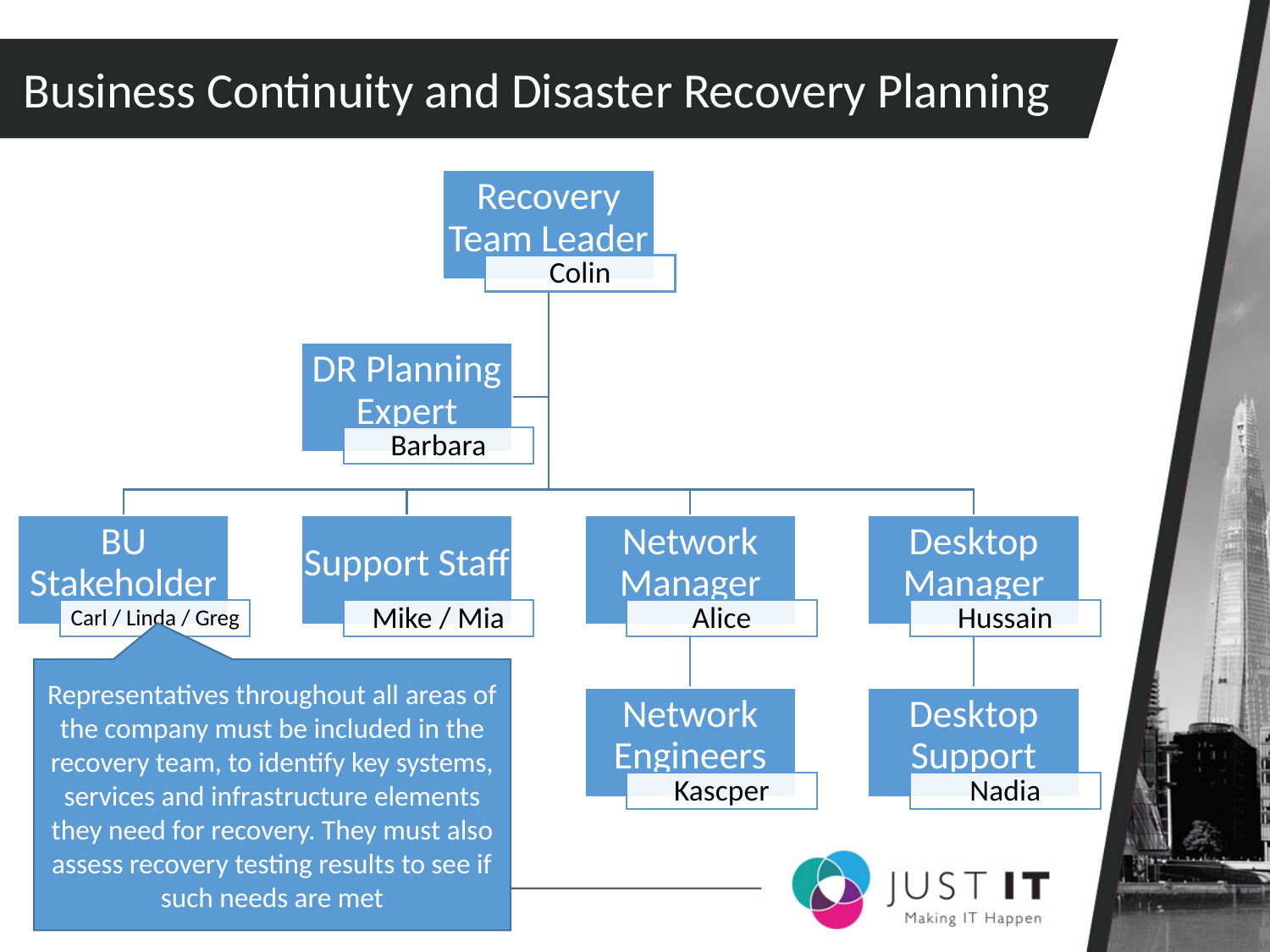

Business Continuity and Disaster Recovery Planning
Recovery Team Leader
Colin
BU Stakeholder
Carl / Linda / Greg
Support Staff
Mike / Mia
Network Manager
Alice
Network Engineers
Kascper
Desktop Manager
Hussain
Desktop Support
Nadia
DR Planning Expert
Barbara
Representatives throughout all areas of the company must be included in the recovery team, to identify key systems, services and infrastructure elements they need for recovery. They must also assess recovery testing results to see if such needs are met